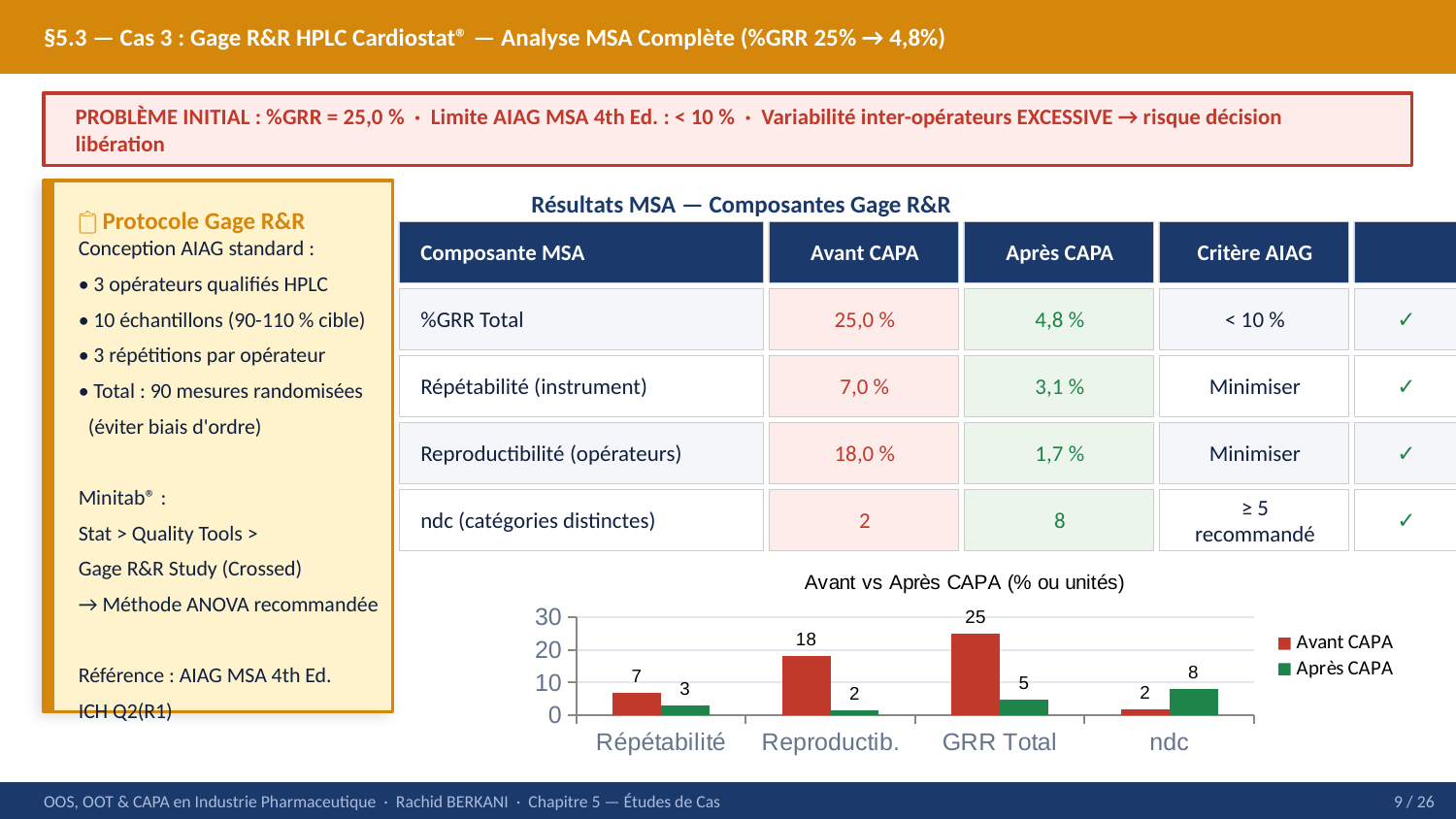

§5.3 — Cas 3 : Gage R&R HPLC Cardiostat® — Analyse MSA Complète (%GRR 25% → 4,8%)

PROBLÈME INITIAL : %GRR = 25,0 %  ·  Limite AIAG MSA 4th Ed. : < 10 %  ·  Variabilité inter-opérateurs EXCESSIVE → risque décision libération

Résultats MSA — Composantes Gage R&R
📋 Protocole Gage R&R

Composante MSA

Avant CAPA

Après CAPA

Critère AIAG

Conception AIAG standard :
• 3 opérateurs qualifiés HPLC
• 10 échantillons (90-110 % cible)
• 3 répétitions par opérateur
• Total : 90 mesures randomisées
  (éviter biais d'ordre)

Minitab® :
Stat > Quality Tools >
Gage R&R Study (Crossed)
→ Méthode ANOVA recommandée

Référence : AIAG MSA 4th Ed.
ICH Q2(R1)

%GRR Total

25,0 %

4,8 %

< 10 %

✓

Répétabilité (instrument)

7,0 %

3,1 %

Minimiser

✓

Reproductibilité (opérateurs)

18,0 %

1,7 %

Minimiser

✓

ndc (catégories distinctes)

2

8

≥ 5 recommandé

✓

### Chart: Avant vs Après CAPA (% ou unités)

| Category | Avant CAPA | Après CAPA |
|---|---|---|
| Répétabilité | 7.0 | 3.1 |
| Reproductib. | 18.0 | 1.7 |
| GRR Total | 25.0 | 4.8 |
| ndc | 2.0 | 8.0 |
OOS, OOT & CAPA en Industrie Pharmaceutique  ·  Rachid BERKANI  ·  Chapitre 5 — Études de Cas
9 / 26